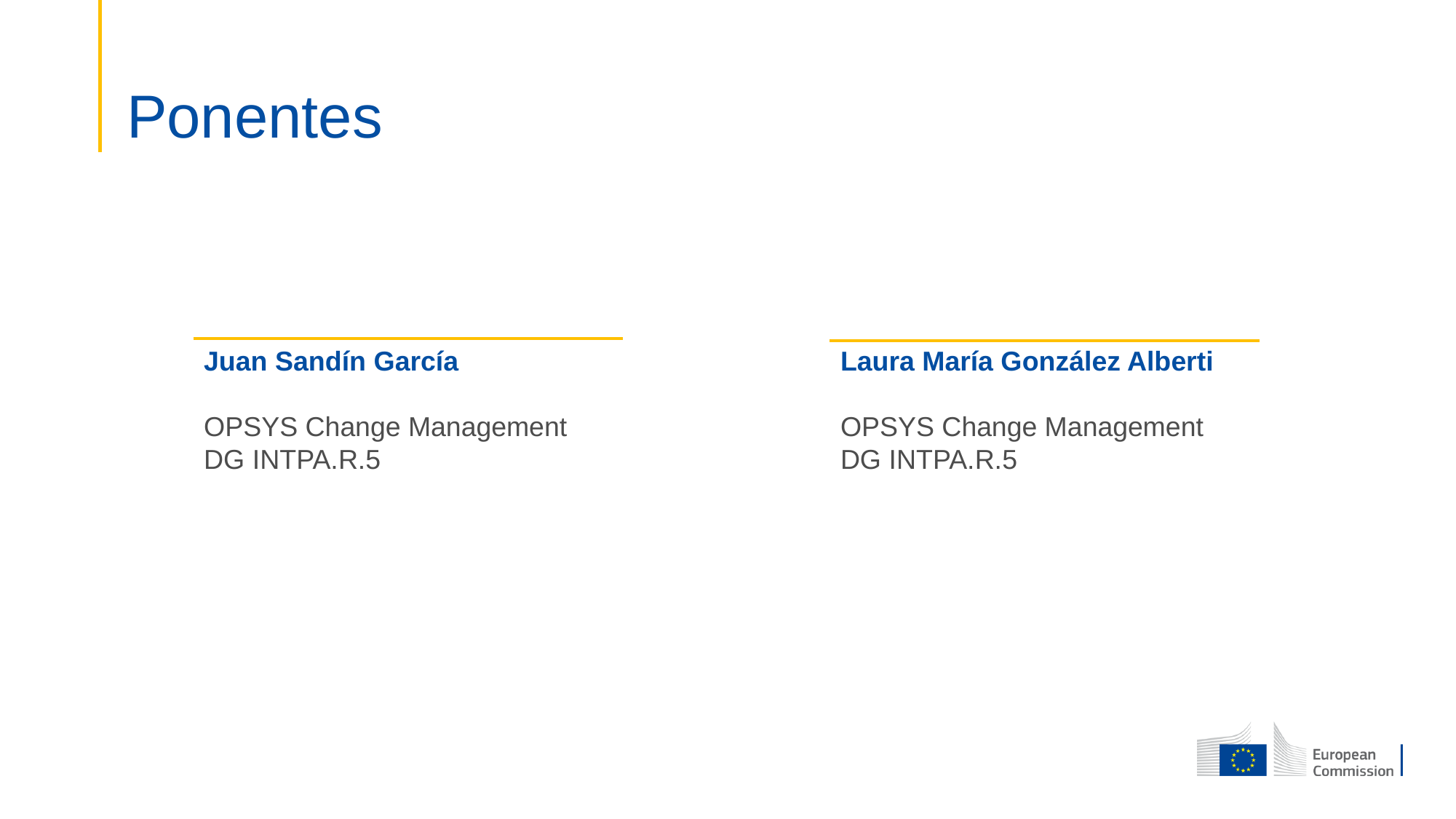

# Ponentes
Juan Sandín García

OPSYS Change Management
DG INTPA.R.5
Laura María González Alberti

OPSYS Change Management
DG INTPA.R.5